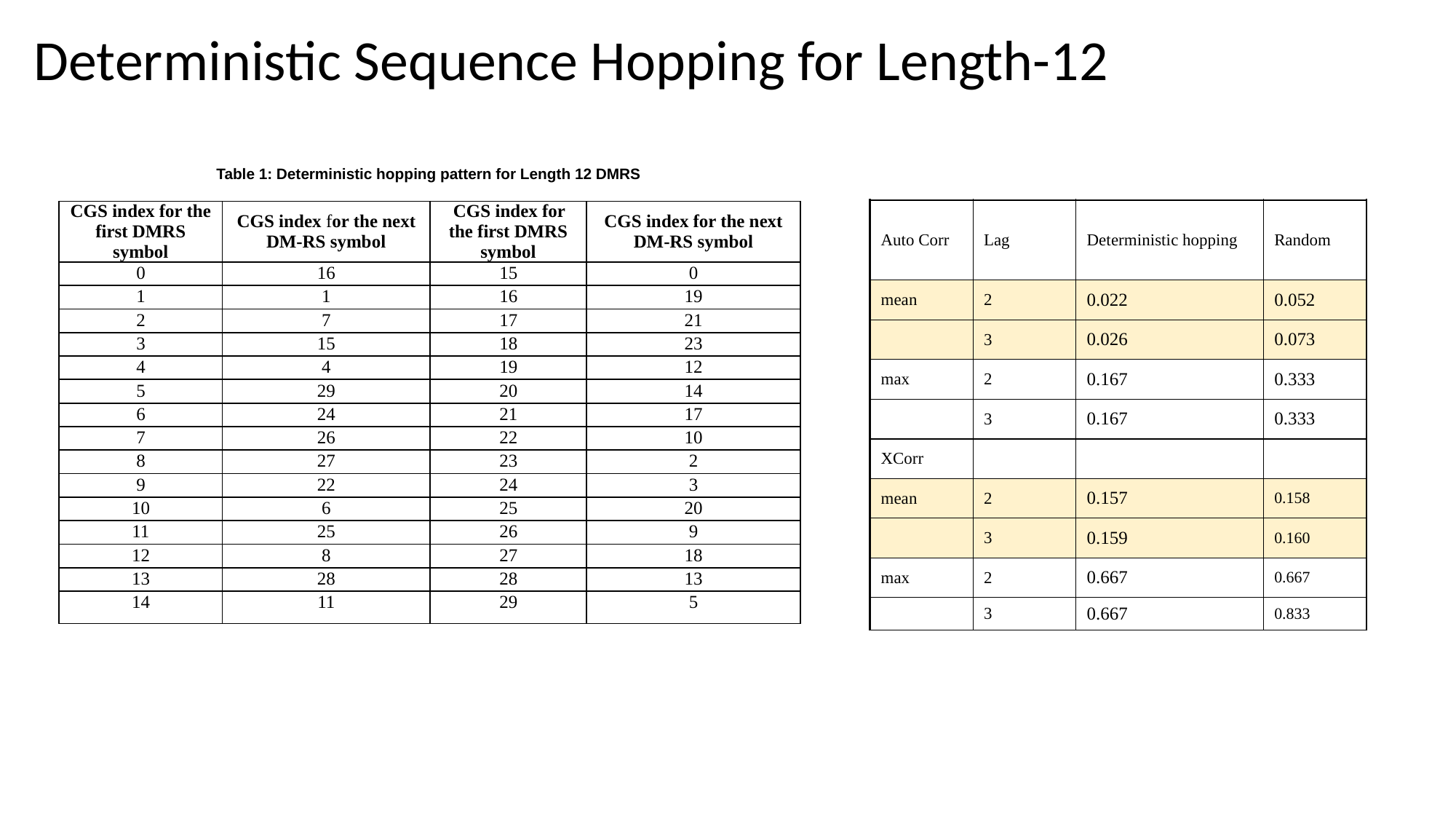

# Deterministic Sequence Hopping for Length-12
Table 1: Deterministic hopping pattern for Length 12 DMRS
| Auto Corr | Lag | Deterministic hopping | Random |
| --- | --- | --- | --- |
| mean | 2 | 0.022 | 0.052 |
|  | 3 | 0.026 | 0.073 |
| max | 2 | 0.167 | 0.333 |
|  | 3 | 0.167 | 0.333 |
| XCorr |  |  |  |
| mean | 2 | 0.157 | 0.158 |
|  | 3 | 0.159 | 0.160 |
| max | 2 | 0.667 | 0.667 |
|  | 3 | 0.667 | 0.833 |
| CGS index for the first DMRS symbol | CGS index for the next DM-RS symbol | CGS index for the first DMRS symbol | CGS index for the next DM-RS symbol |
| --- | --- | --- | --- |
| 0 | 16 | 15 | 0 |
| 1 | 1 | 16 | 19 |
| 2 | 7 | 17 | 21 |
| 3 | 15 | 18 | 23 |
| 4 | 4 | 19 | 12 |
| 5 | 29 | 20 | 14 |
| 6 | 24 | 21 | 17 |
| 7 | 26 | 22 | 10 |
| 8 | 27 | 23 | 2 |
| 9 | 22 | 24 | 3 |
| 10 | 6 | 25 | 20 |
| 11 | 25 | 26 | 9 |
| 12 | 8 | 27 | 18 |
| 13 | 28 | 28 | 13 |
| 14 | 11 | 29 | 5 |